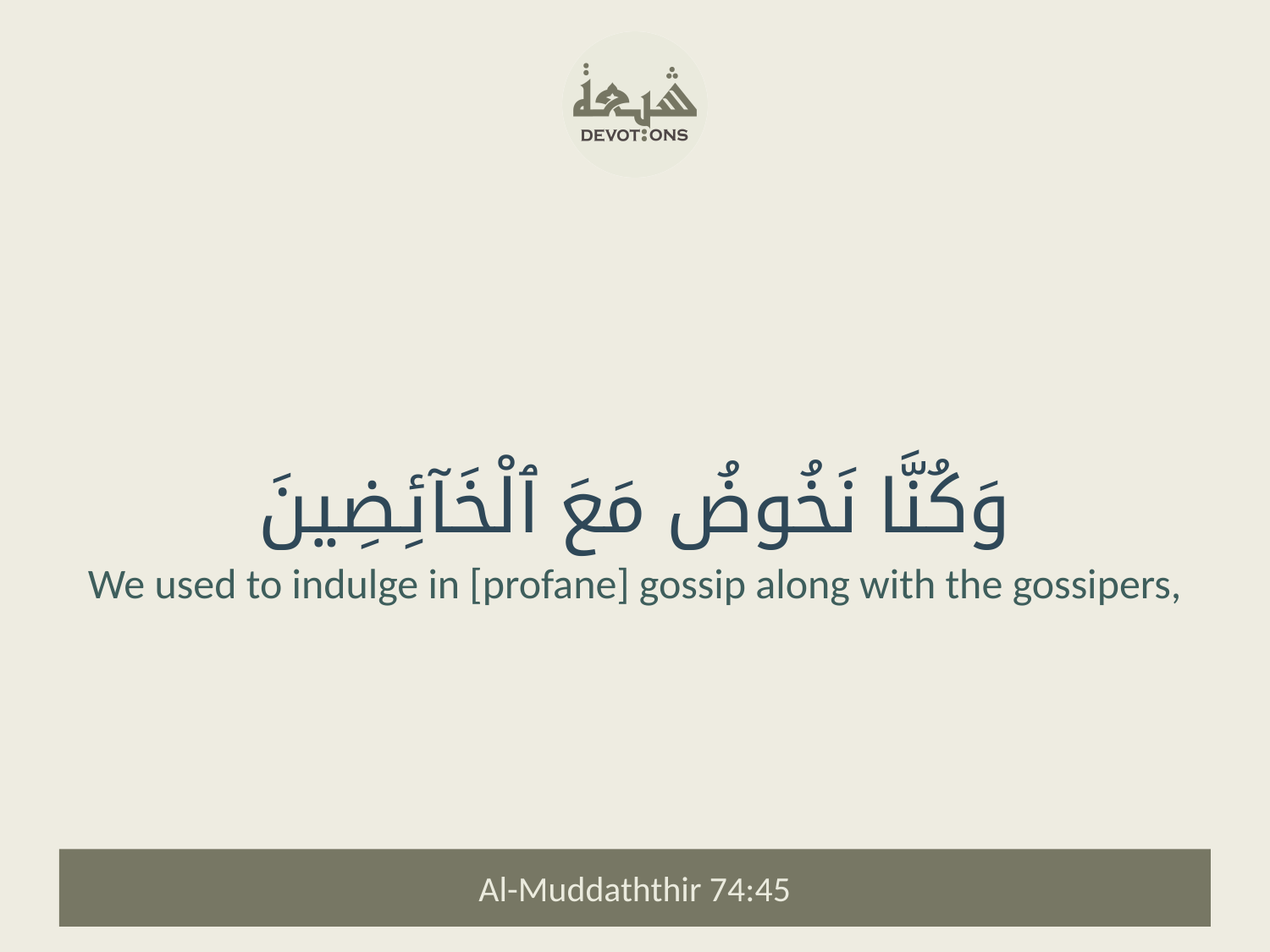

وَكُنَّا نَخُوضُ مَعَ ٱلْخَآئِضِينَ
We used to indulge in [profane] gossip along with the gossipers,
Al-Muddaththir 74:45